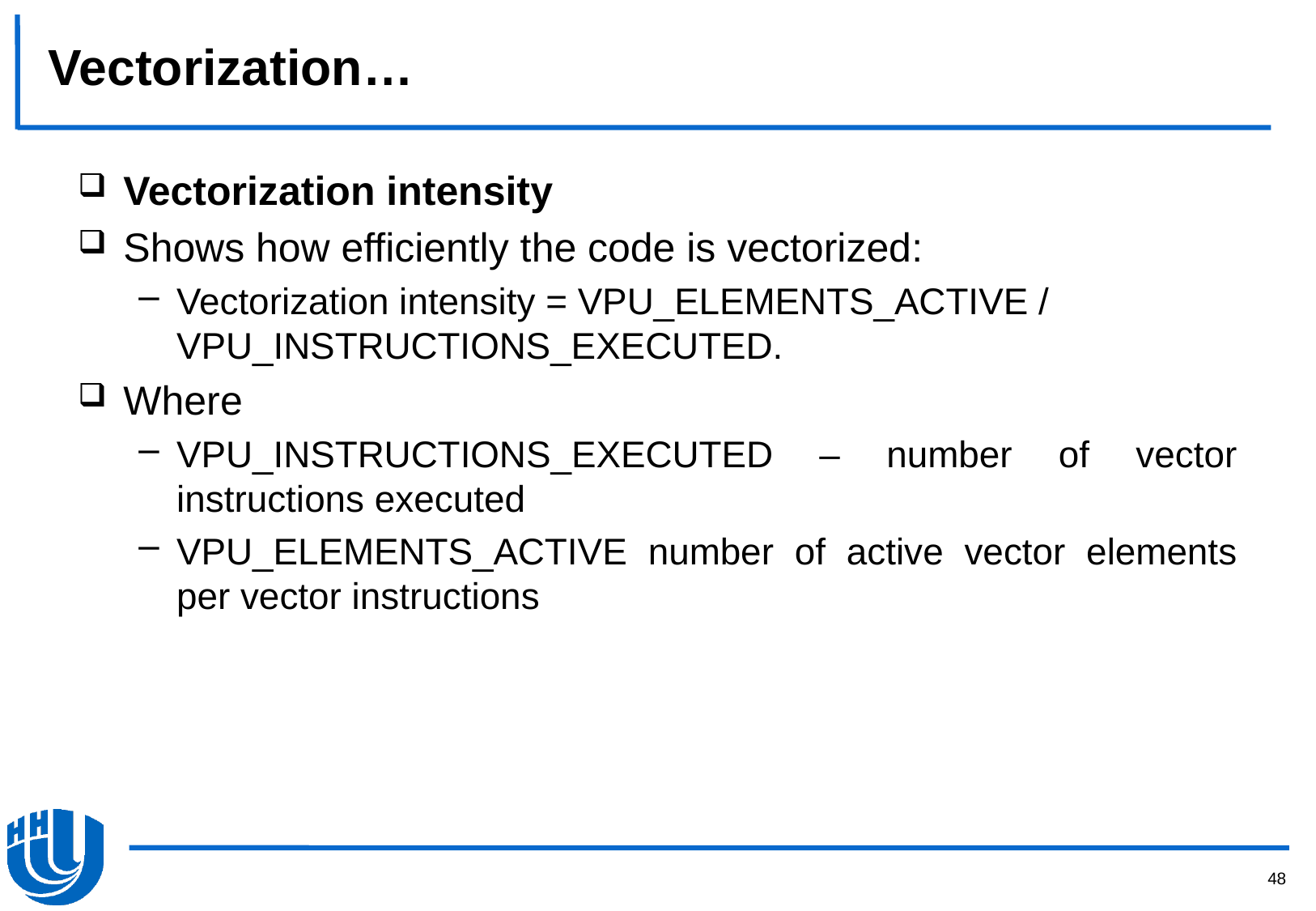

# Vectorization…
Vectorization intensity
Shows how efficiently the code is vectorized:
Vectorization intensity = VPU_ELEMENTS_ACTIVE / VPU_INSTRUCTIONS_EXECUTED.
Where
VPU_INSTRUCTIONS_EXECUTED – number of vector instructions executed
VPU_ELEMENTS_ACTIVE number of active vector elements per vector instructions
48